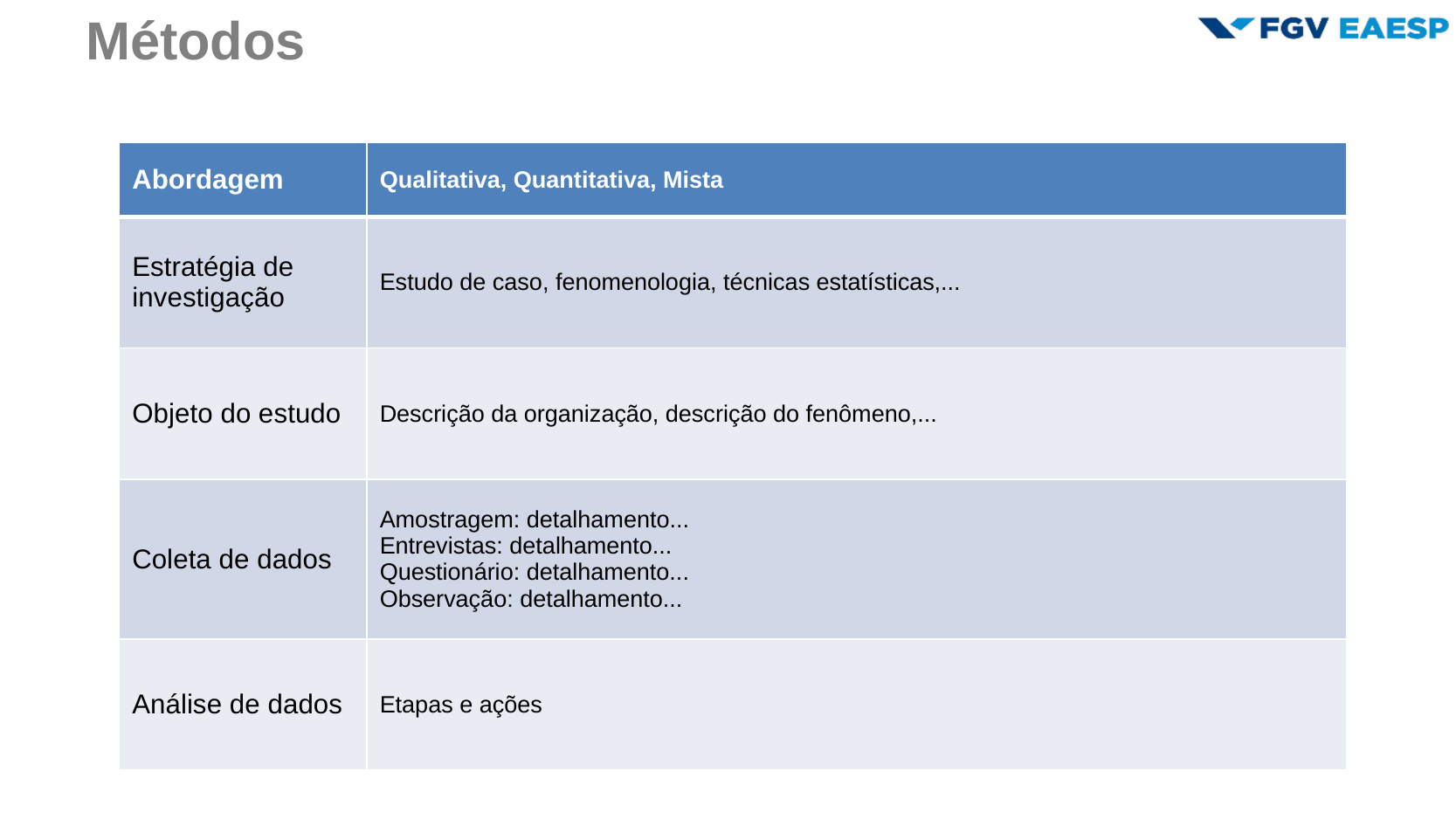

Métodos
| Abordagem | Qualitativa, Quantitativa, Mista |
| --- | --- |
| Estratégia de investigação | Estudo de caso, fenomenologia, técnicas estatísticas,... |
| Objeto do estudo | Descrição da organização, descrição do fenômeno,... |
| Coleta de dados | Amostragem: detalhamento... Entrevistas: detalhamento... Questionário: detalhamento... Observação: detalhamento... |
| Análise de dados | Etapas e ações |